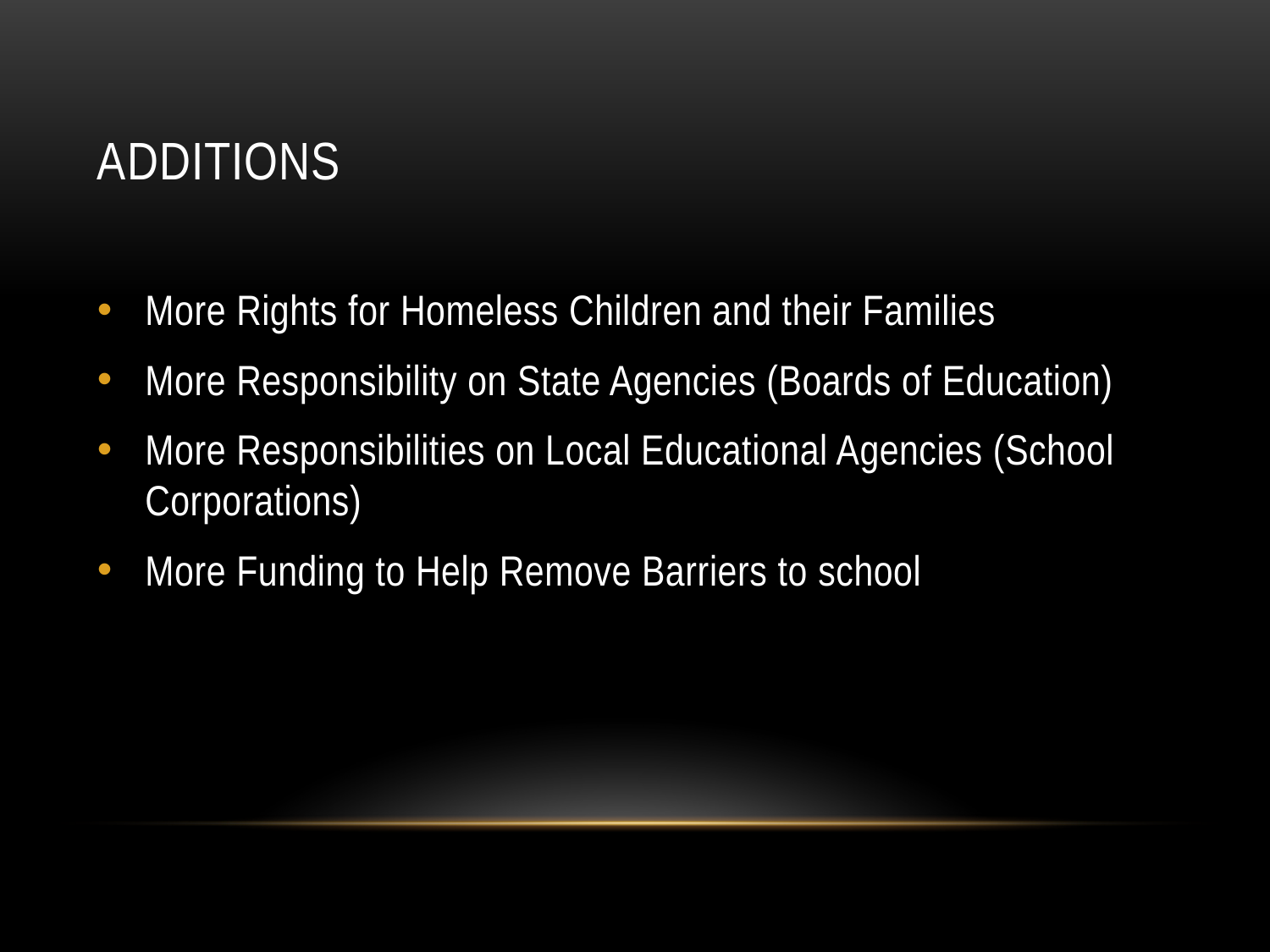

# Additions

More Rights for Homeless Children and their Families
More Responsibility on State Agencies (Boards of Education)
More Responsibilities on Local Educational Agencies (School Corporations)
More Funding to Help Remove Barriers to school